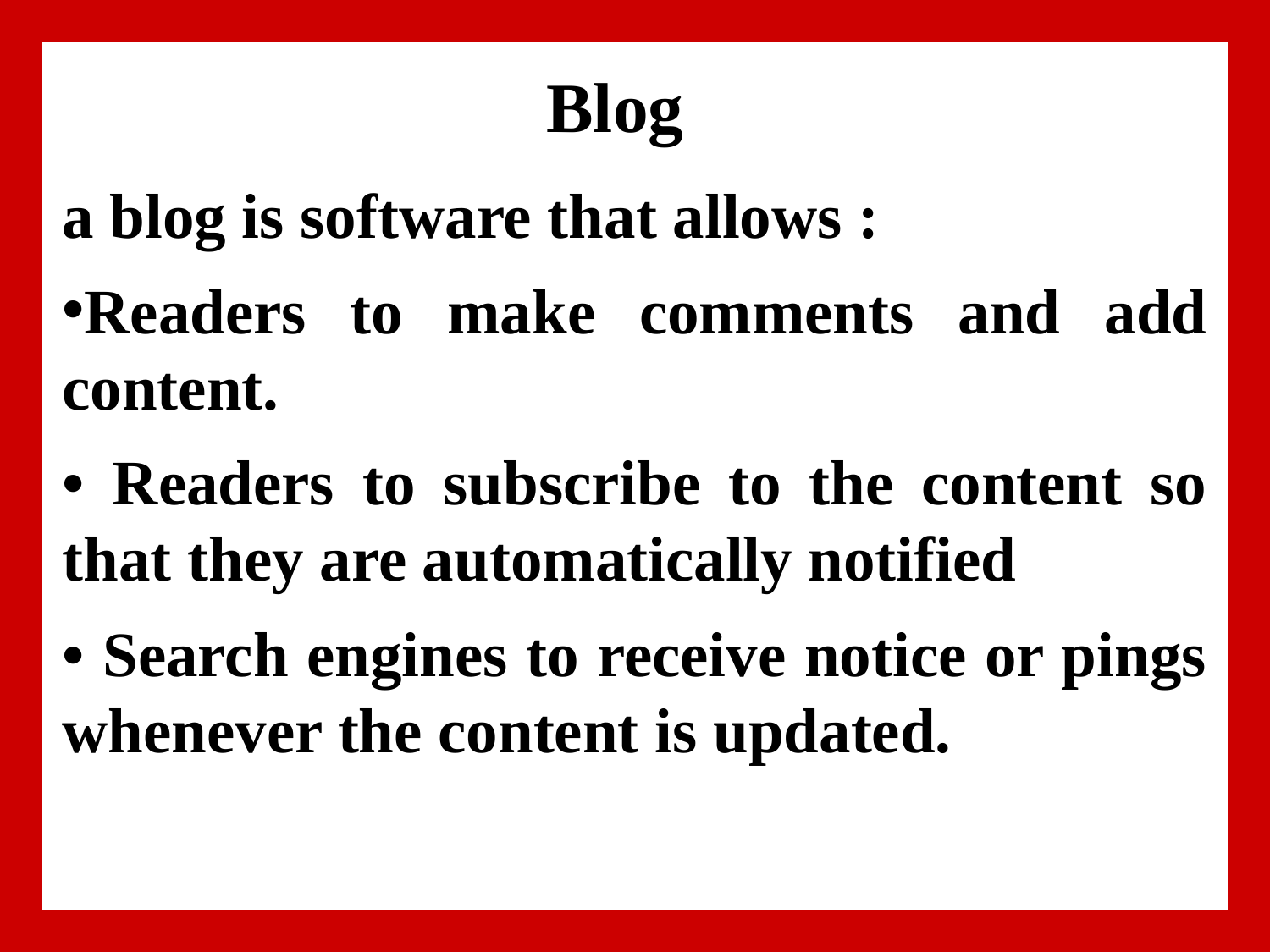

# Blog
a blog is software that allows :
Readers to make comments and add content.
• Readers to subscribe to the content so that they are automatically notified
• Search engines to receive notice or pings whenever the content is updated.